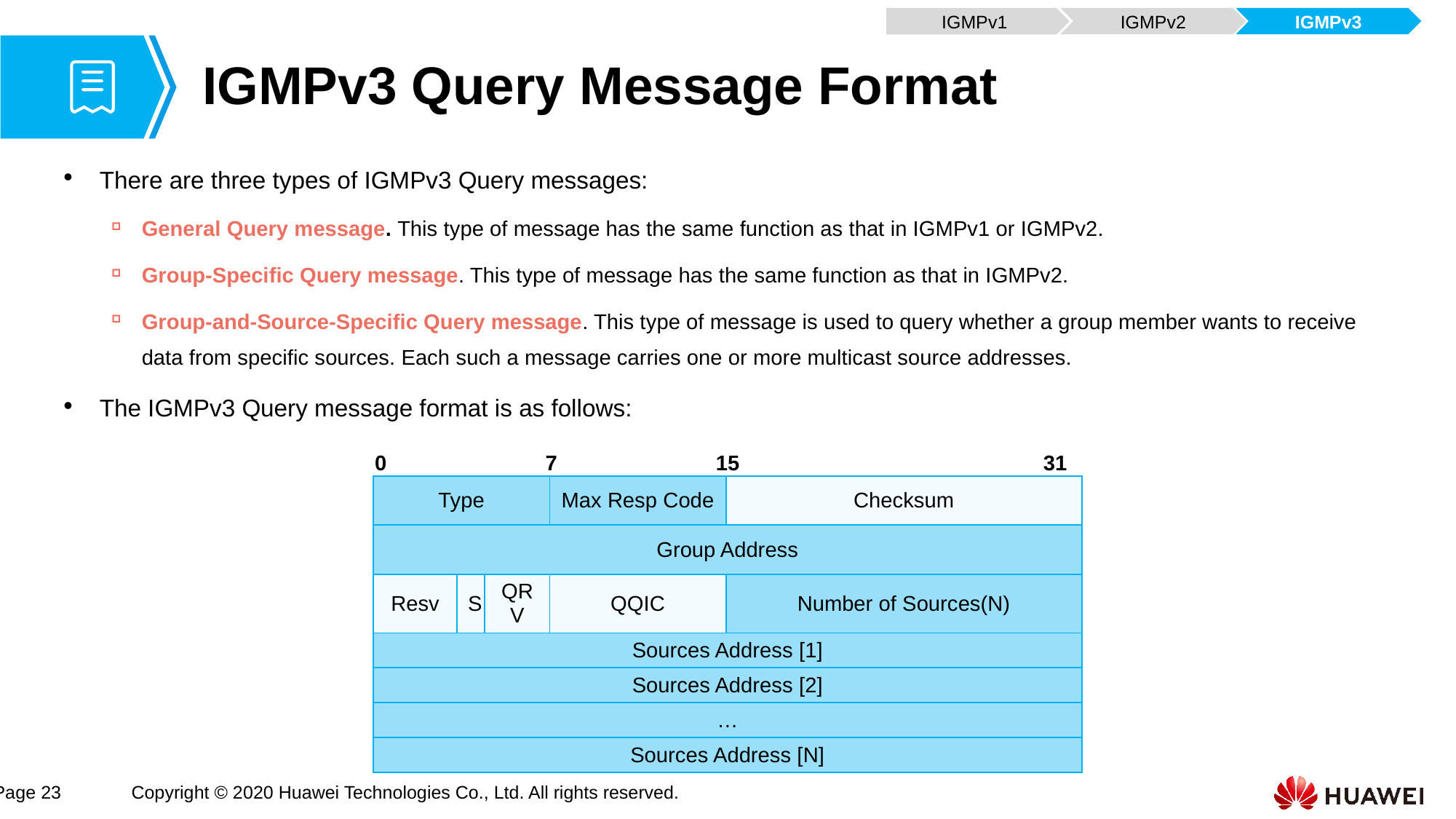

IGMPv1
IGMPv2
IGMPv3
# IGMPv3 Query Message Format
There are three types of IGMPv3 Query messages:
General Query message. This type of message has the same function as that in IGMPv1 or IGMPv2.
Group-Specific Query message. This type of message has the same function as that in IGMPv2.
Group-and-Source-Specific Query message. This type of message is used to query whether a group member wants to receive data from specific sources. Each such a message carries one or more multicast source addresses.
The IGMPv3 Query message format is as follows:
15
0
7
31
| Type |  |  | Max Resp Code | Checksum |
| --- | --- | --- | --- | --- |
| Group Address |  |  |  |  |
| Resv | S | QRV | QQIC | Number of Sources(N) |
| Sources Address [1] |  |  |  |  |
| Sources Address [2] |  |  |  |  |
| … |  |  |  |  |
| Sources Address [N] |  |  |  |  |